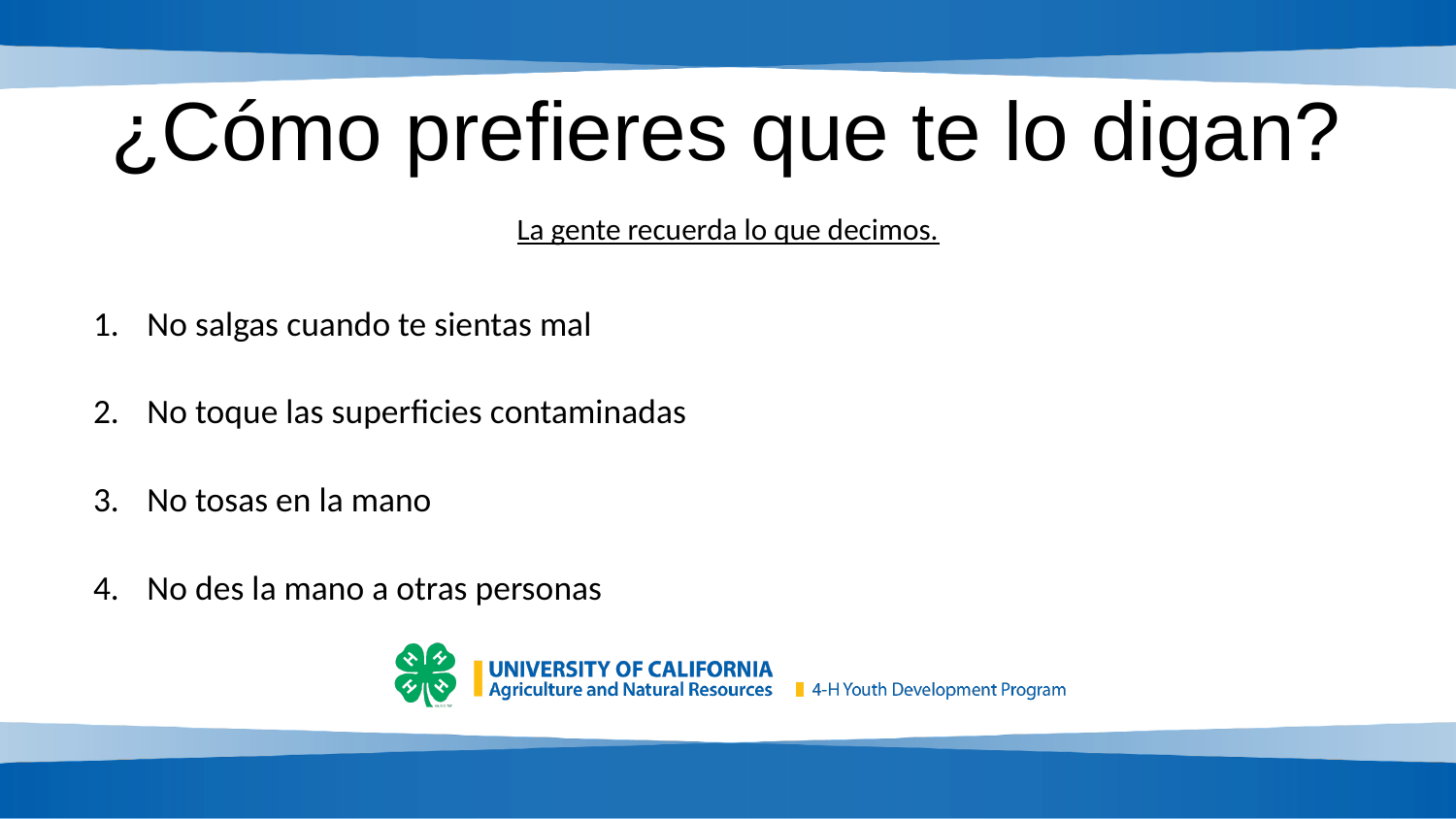

# Actividad positiva
¿Cómo prefieres que te lo digan?
La gente recuerda lo que decimos.
No salgas cuando te sientas mal

No toque las superficies contaminadas

No tosas en la mano

No des la mano a otras personas